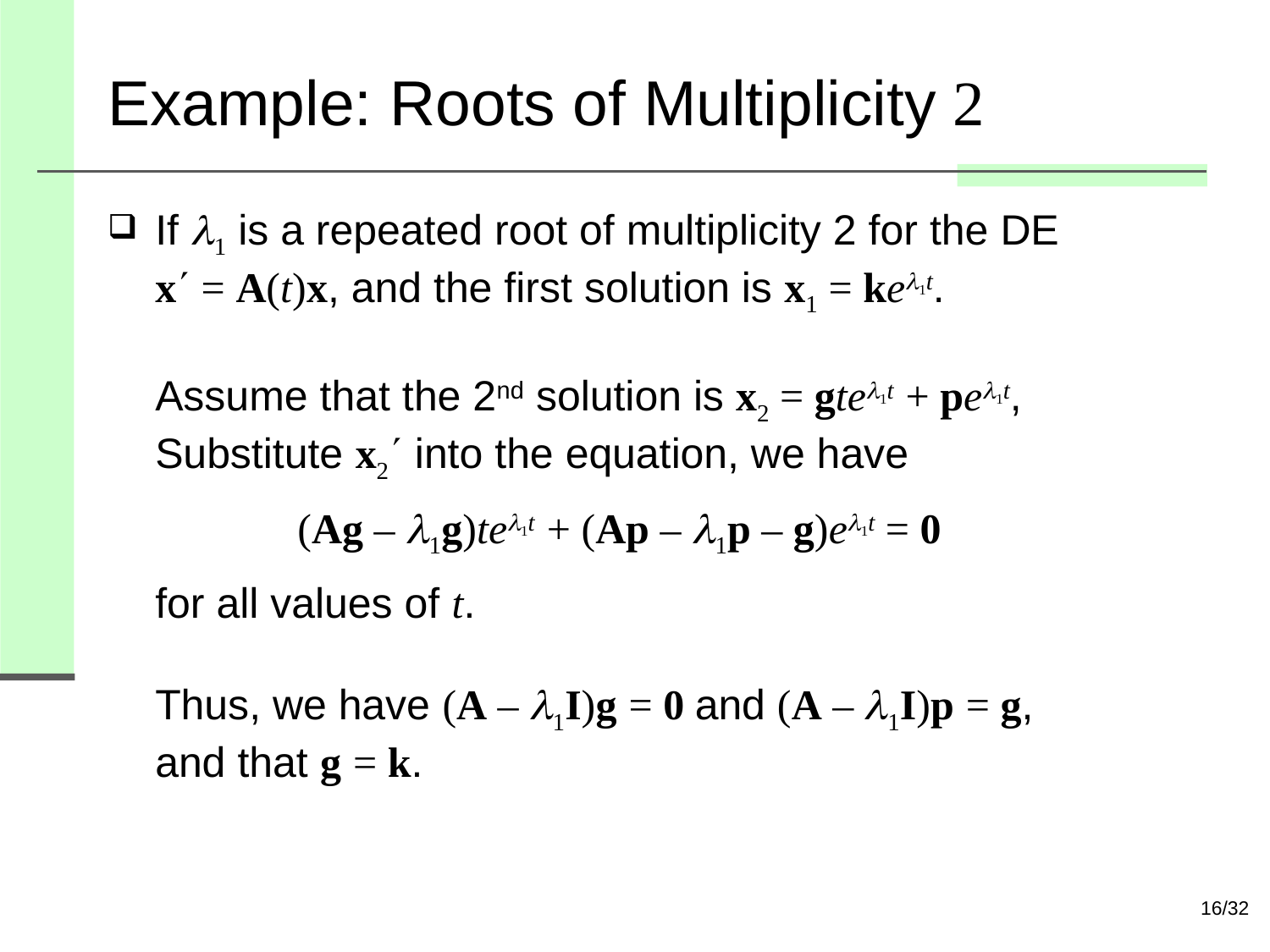

# Example: Roots of Multiplicity 2
If λ1 is a repeated root of multiplicity 2 for the DE
x′ = A(t)x, and the first solution is x1 = keλ1t.
Assume that the 2nd solution is x2 = gteλ1t + peλ1t,
Substitute x2′ into the equation, we have
            (Ag – λ1g)teλ1t + (Ap – λ1p – g)eλ1t = 0
for all values of t.
Thus, we have (A – λ1I)g = 0 and (A – λ1I)p = g,
and that g = k.
16